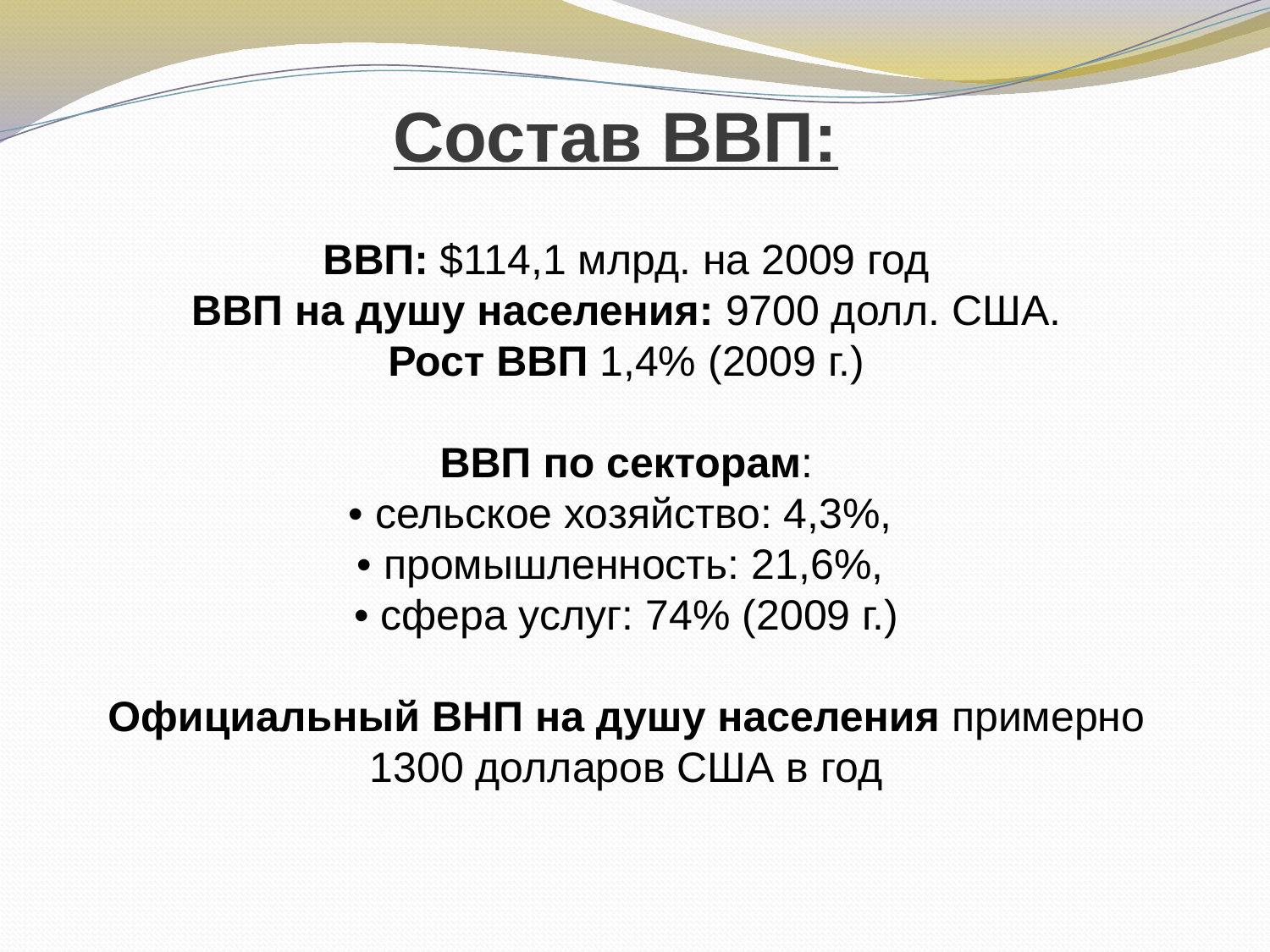

# Состав ВВП:
ВВП: $114,1 млрд. на 2009 год
ВВП на душу населения: 9700 долл. США.
Рост ВВП 1,4% (2009 г.)

ВВП по секторам:
• сельское хозяйство: 4,3%,
• промышленность: 21,6%,
• сфера услуг: 74% (2009 г.)

Официальный ВНП на душу населения примерно 1300 долларов США в год